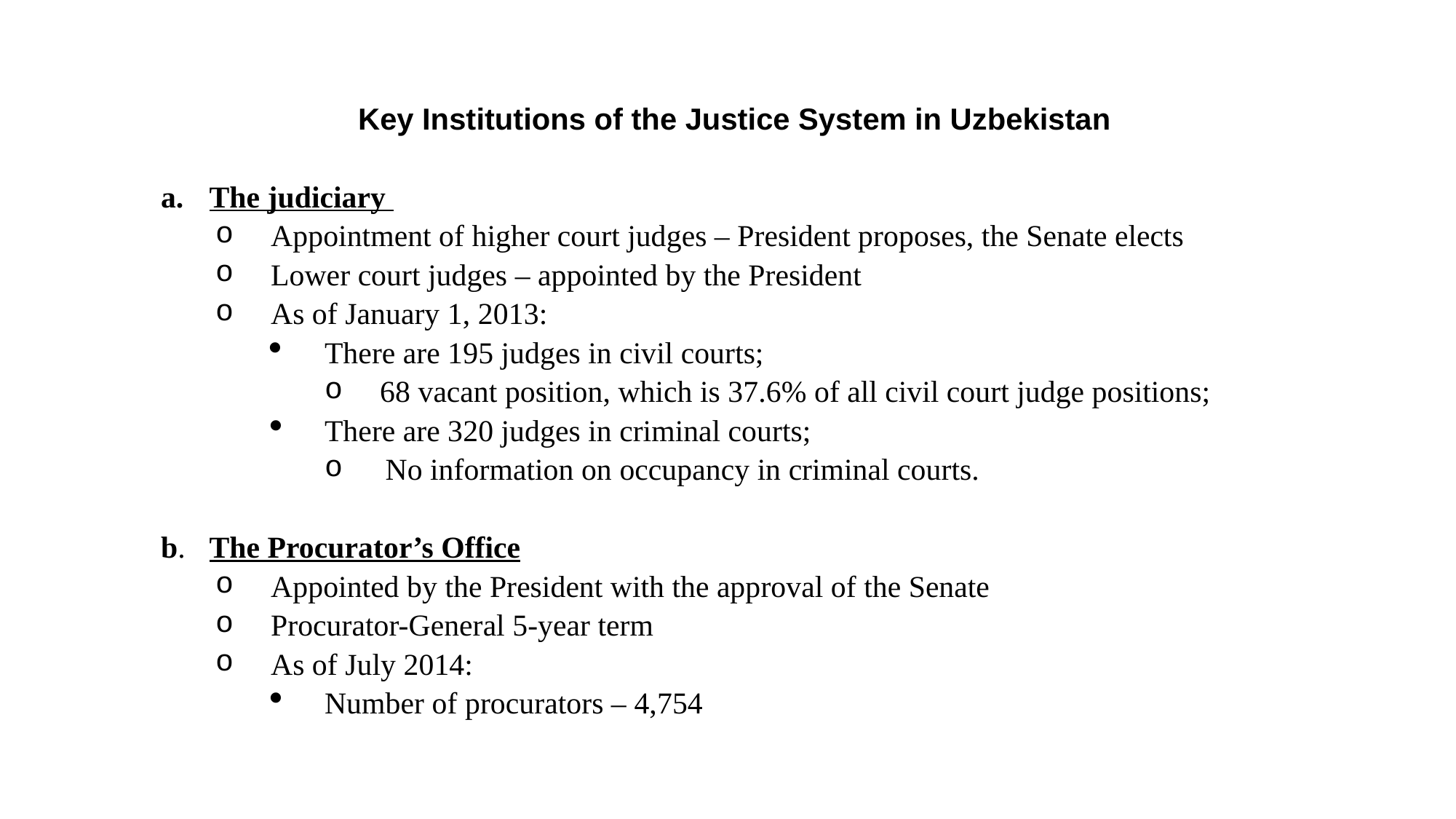

Key Institutions of the Justice System in Uzbekistan

The judiciary
Appointment of higher court judges – President proposes, the Senate elects
Lower court judges – appointed by the President
As of January 1, 2013:
There are 195 judges in civil courts;
68 vacant position, which is 37.6% of all civil court judge positions;
There are 320 judges in criminal courts;
No information on occupancy in criminal courts.

b. 	The Procurator’s Office
Appointed by the President with the approval of the Senate
Procurator-General 5-year term
As of July 2014:
Number of procurators – 4,754